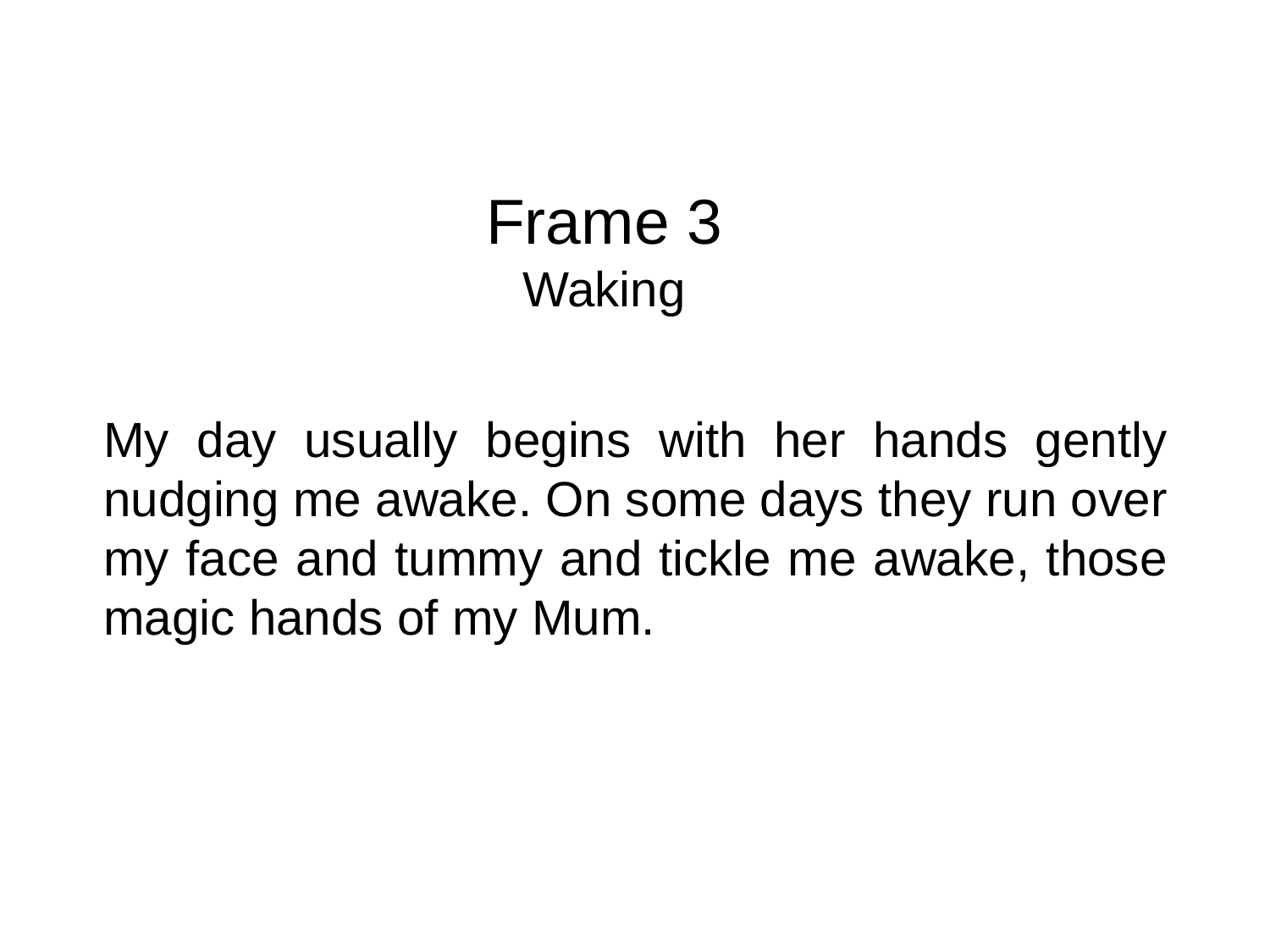

# Frame 3 Waking
My day usually begins with her hands gently nudging me awake. On some days they run over my face and tummy and tickle me awake, those magic hands of my Mum.